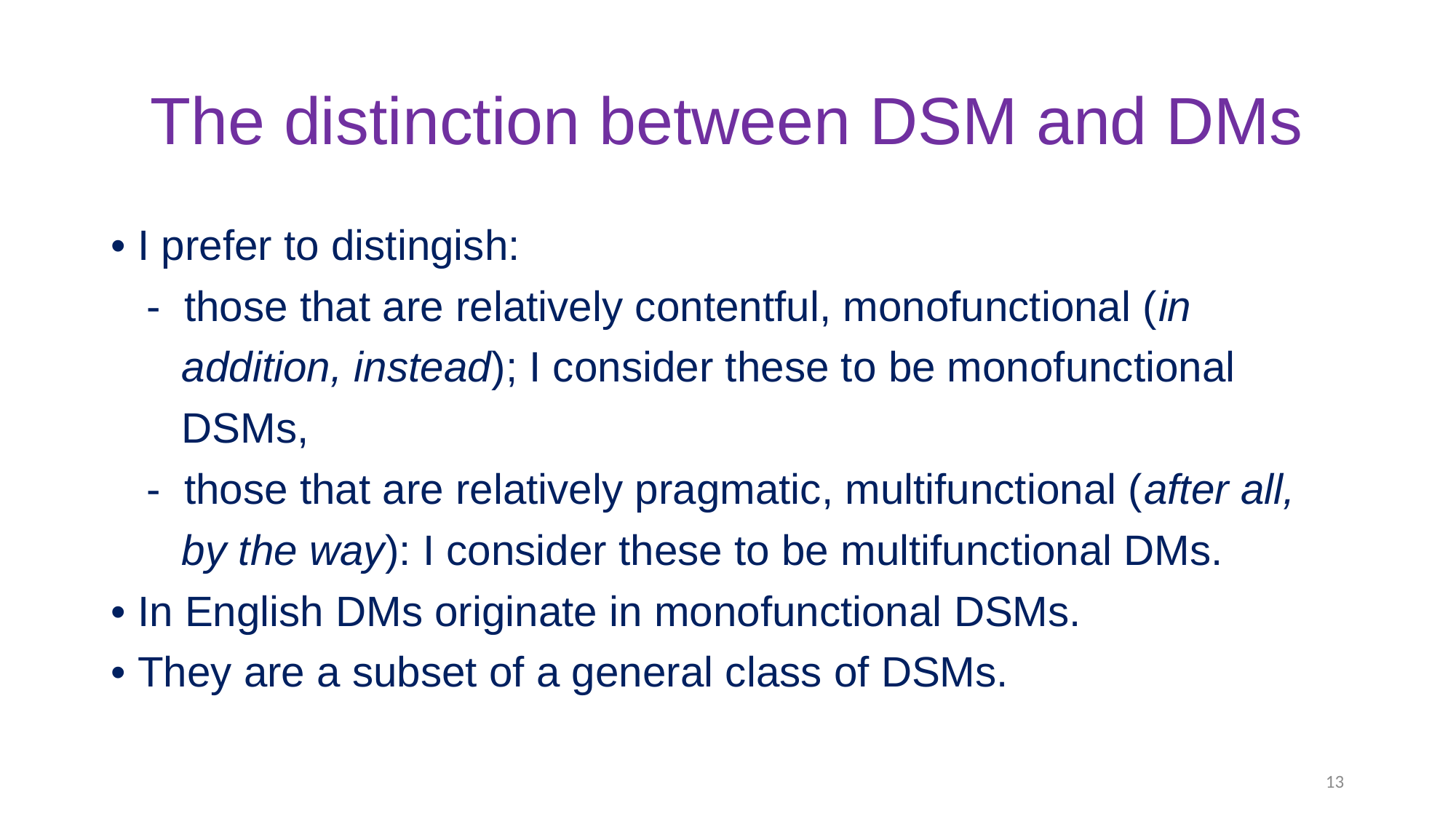

# The distinction between DSM and DMs
• I prefer to distingish:
   -  those that are relatively contentful, monofunctional (in
      addition, instead); I consider these to be monofunctional
      DSMs,
   -  those that are relatively pragmatic, multifunctional (after all,
      by the way): I consider these to be multifunctional DMs.
• In English DMs originate in monofunctional DSMs.
• They are a subset of a general class of DSMs.

13